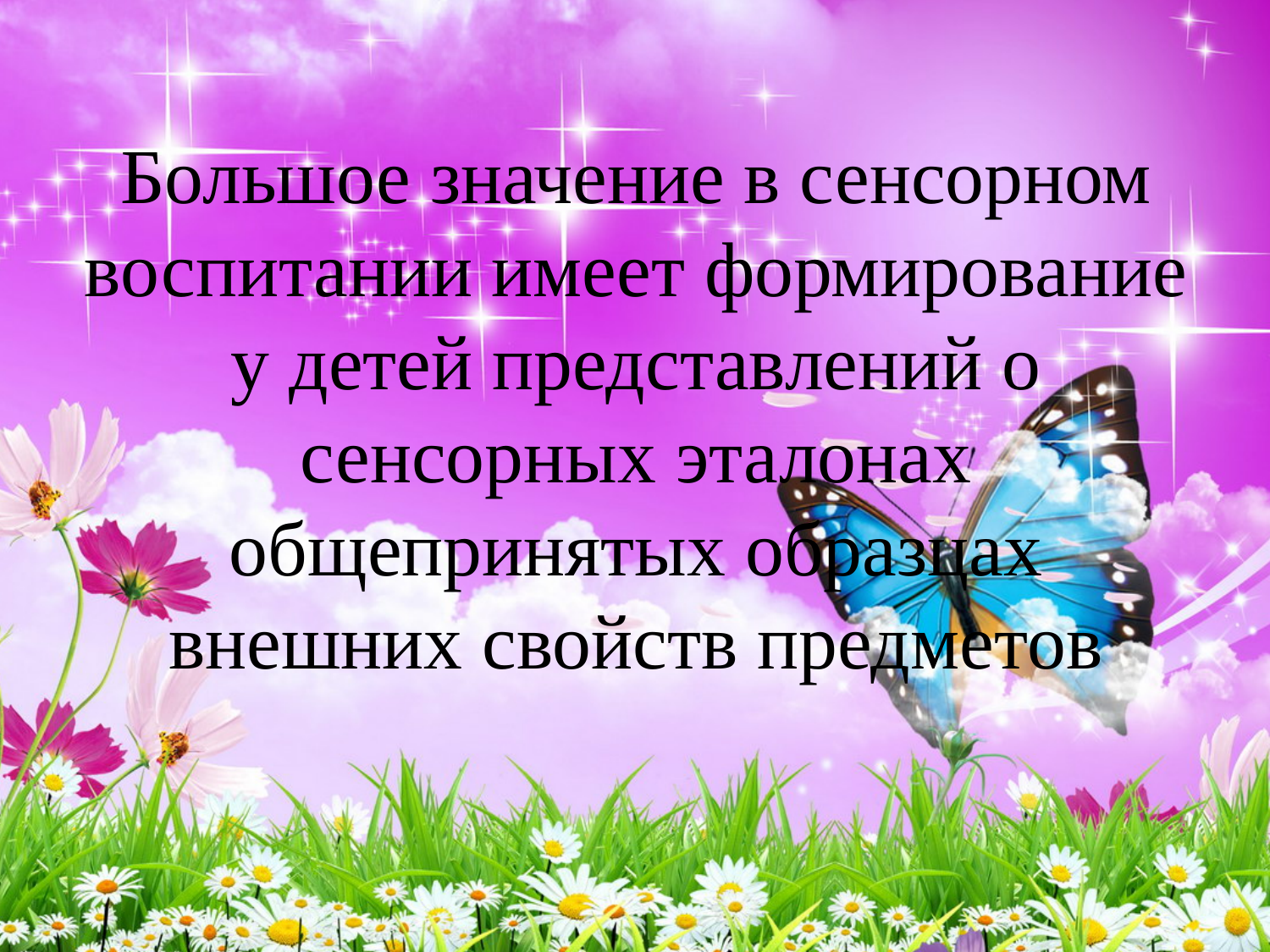

# Большое значение в сенсорном воспитании имеет формирование у детей представлений о сенсорных эталонах общепринятых образцах внешних свойств предметов